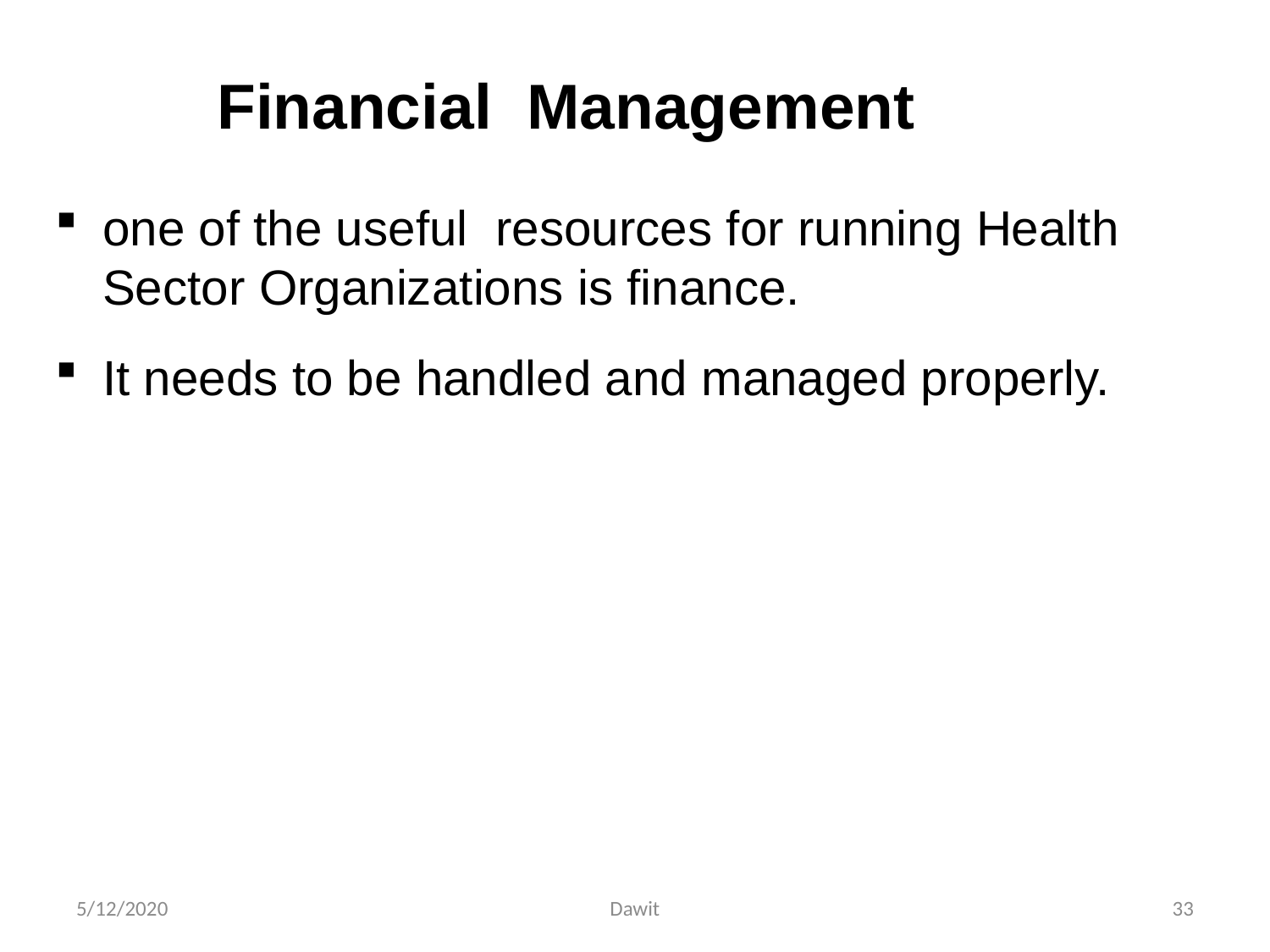

# Financial  Management
one of the useful  resources for running Health Sector Organizations is finance.
It needs to be handled and managed properly.

5/12/2020
Dawit
33